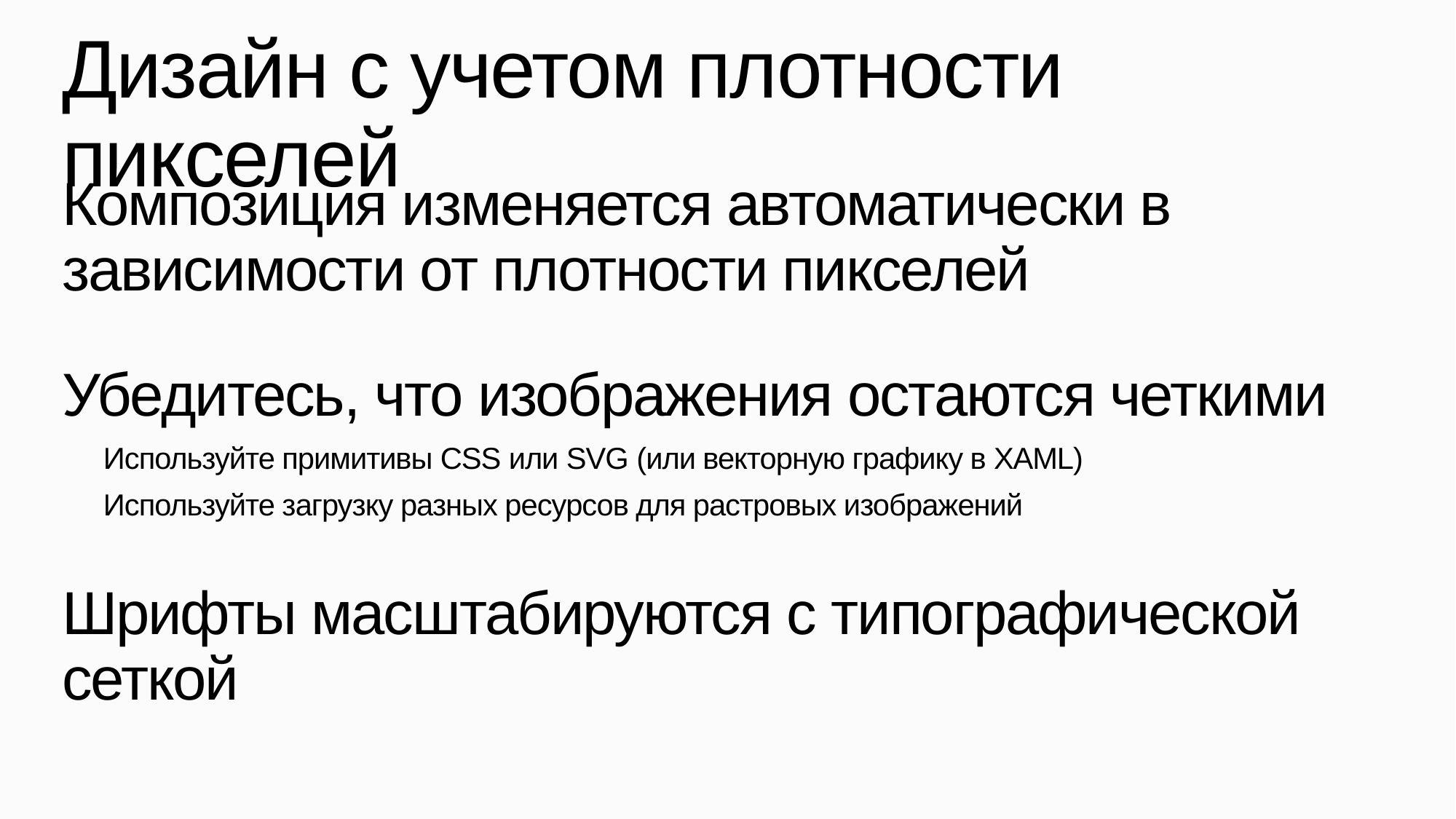

# Дизайн с учетом плотности пикселей
Композиция изменяется автоматически в зависимости от плотности пикселей

Убедитесь, что изображения остаются четкими
Используйте примитивы CSS или SVG (или векторную графику в XAML)
Используйте загрузку разных ресурсов для растровых изображений

Шрифты масштабируются с типографической сеткой